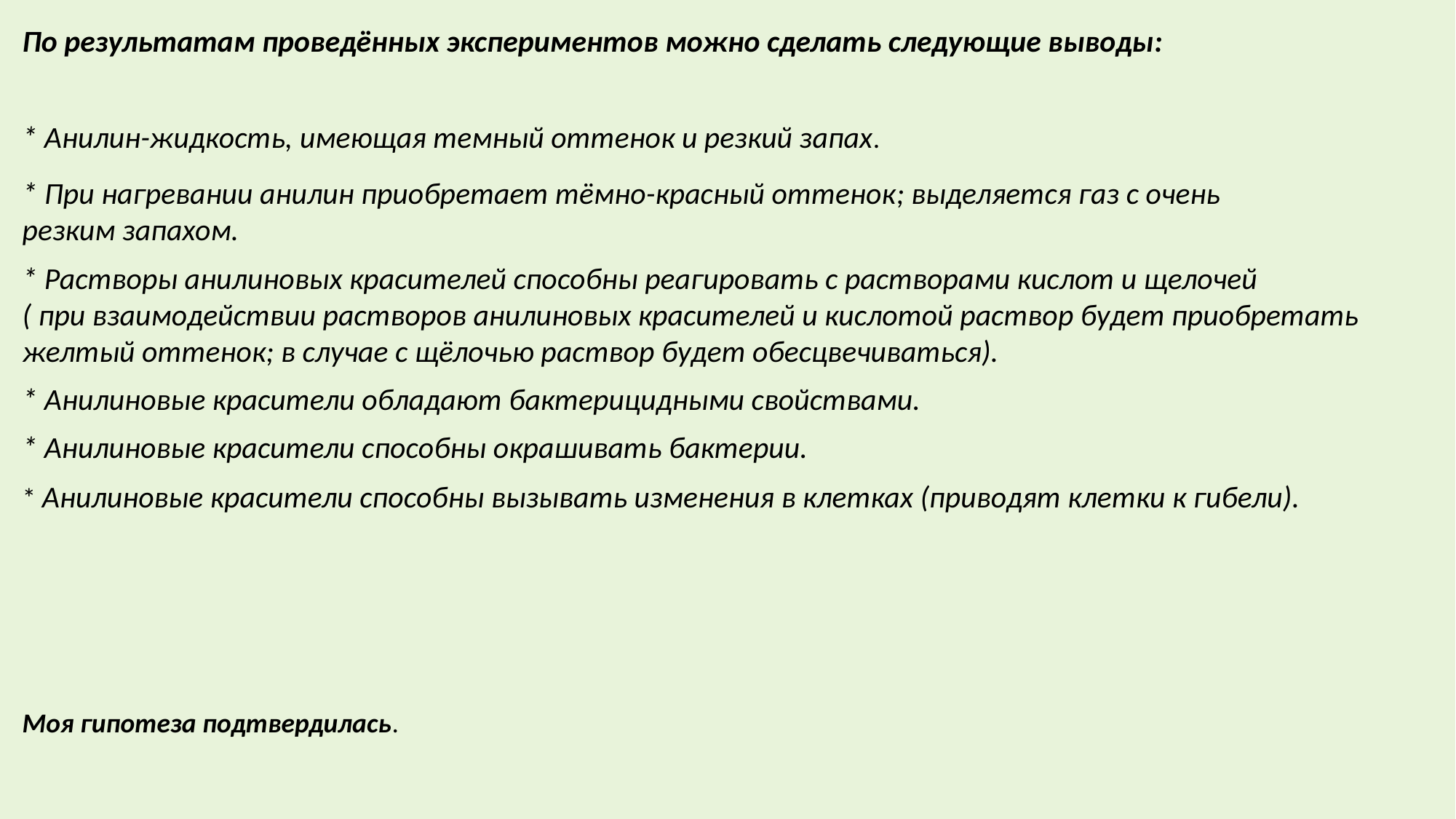

По результатам проведённых экспериментов можно сделать следующие выводы:
* Анилин-жидкость, имеющая темный оттенок и резкий запах.
* При нагревании анилин приобретает тёмно-красный оттенок; выделяется газ с очень резким запахом.
* Растворы анилиновых красителей способны реагировать с растворами кислот и щелочей
( при взаимодействии растворов анилиновых красителей и кислотой раствор будет приобретать желтый оттенок; в случае с щёлочью раствор будет обесцвечиваться).
* Анилиновые красители обладают бактерицидными свойствами.
* Анилиновые красители способны окрашивать бактерии.
* Анилиновые красители способны вызывать изменения в клетках (приводят клетки к гибели).
Моя гипотеза подтвердилась.